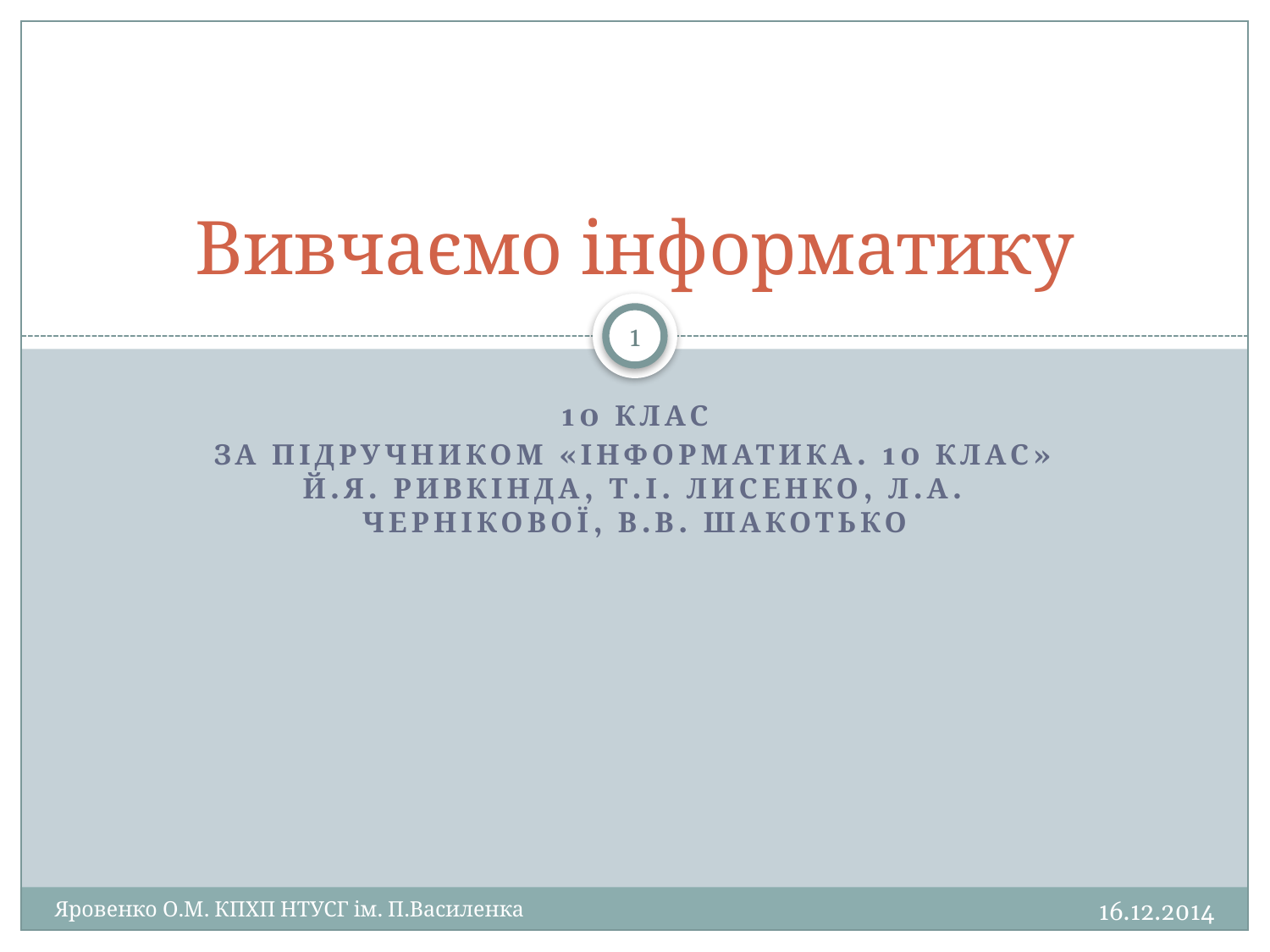

# Вивчаємо інформатику
1
10 клас
За підручником «Інформатика. 10 клас» Й.Я. Ривкінда, Т.І. Лисенко, Л.А. Чернікової, В.В. Шакотько

16.12.2014
Яровенко О.М. КПХП НТУСГ ім. П.Василенка